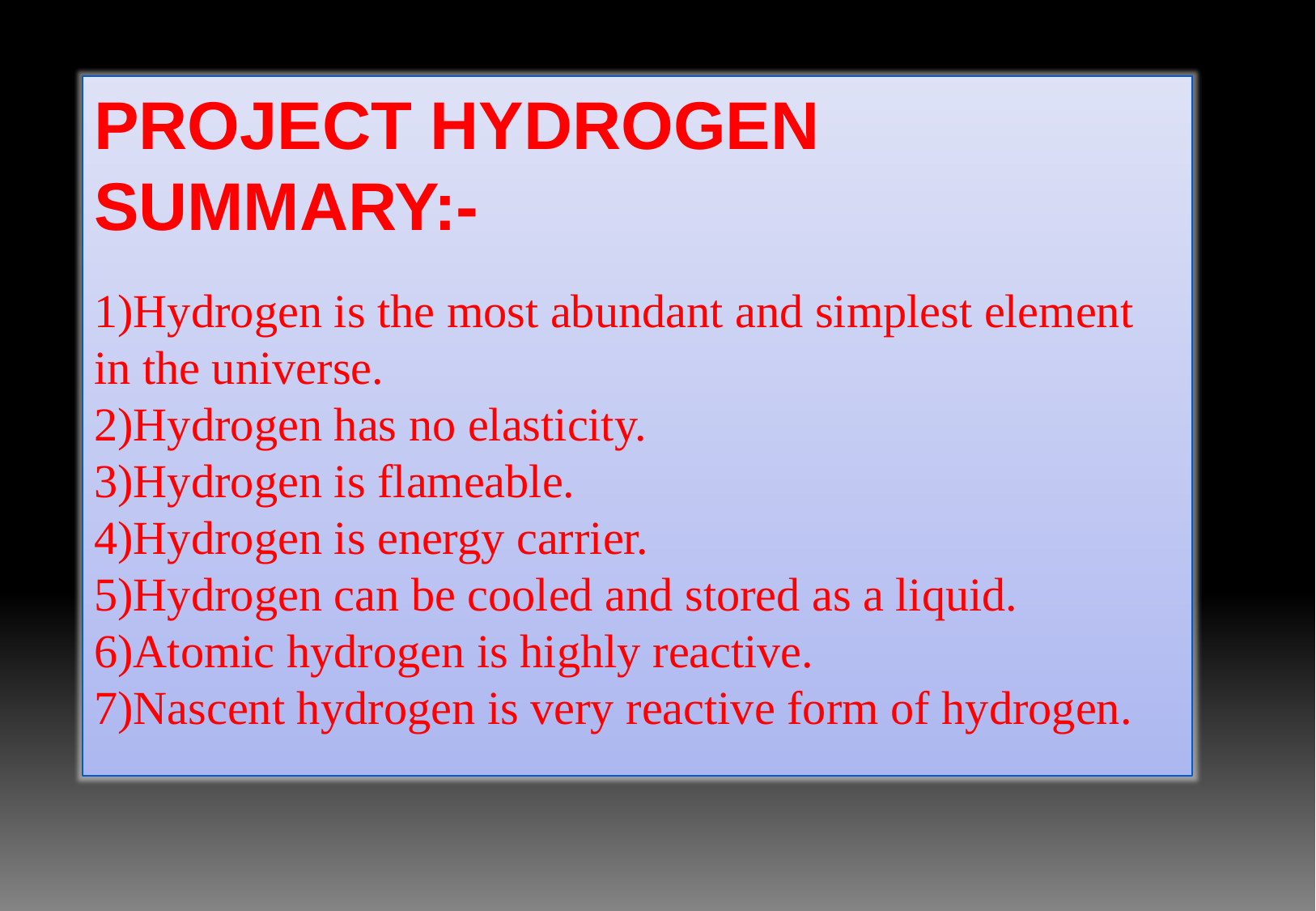

PROJECT HYDROGEN SUMMARY:-

1)Hydrogen is the most abundant and simplest element in the universe.
2)Hydrogen has no elasticity.
3)Hydrogen is flameable.
4)Hydrogen is energy carrier.
5)Hydrogen can be cooled and stored as a liquid.
6)Atomic hydrogen is highly reactive.
7)Nascent hydrogen is very reactive form of hydrogen.